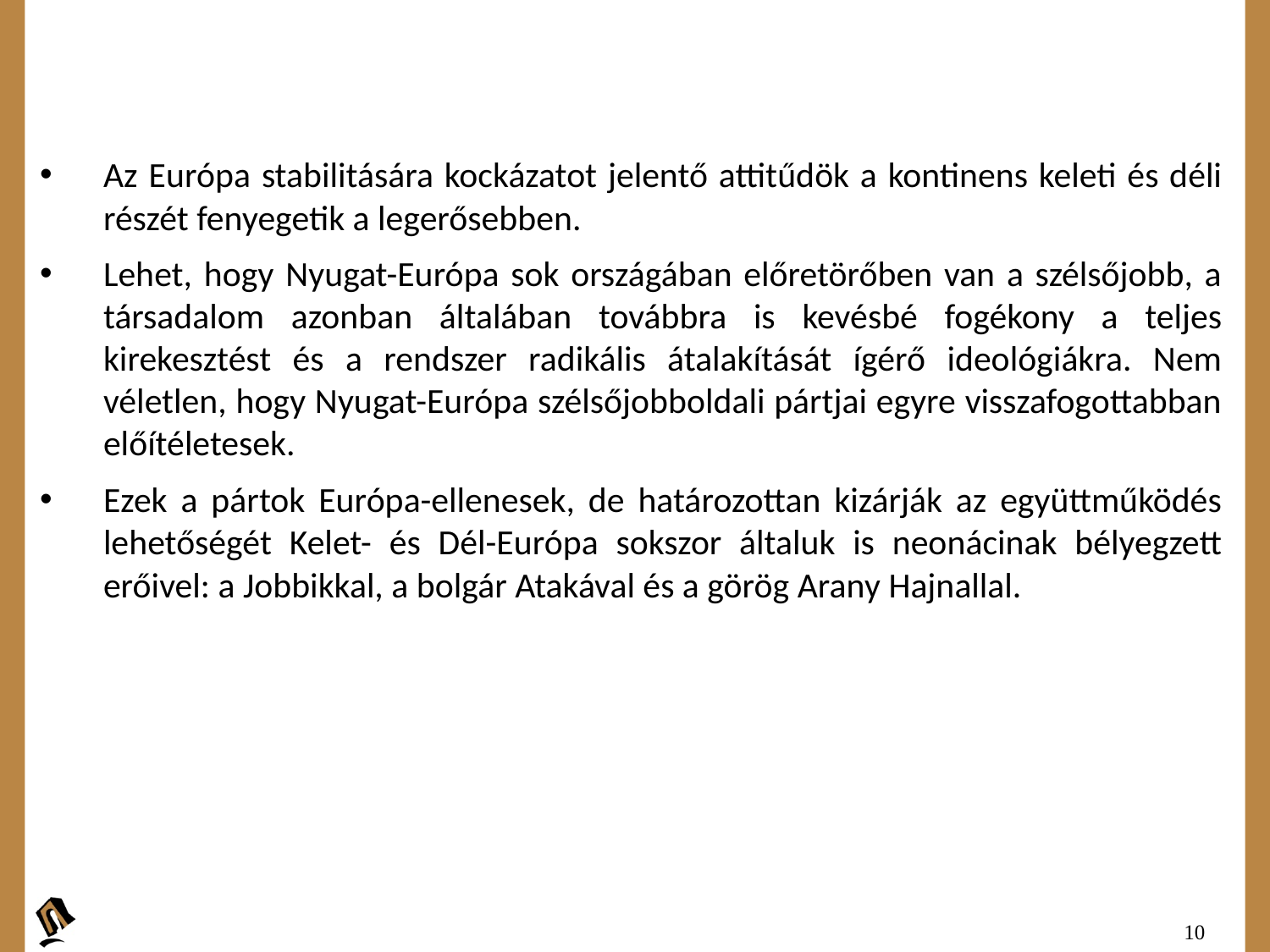

Az Európa stabilitására kockázatot jelentő attitűdök a kontinens keleti és déli részét fenyegetik a legerősebben.
Lehet, hogy Nyugat-Európa sok országában előretörőben van a szélsőjobb, a társadalom azonban általában továbbra is kevésbé fogékony a teljes kirekesztést és a rendszer radikális átalakítását ígérő ideológiákra. Nem véletlen, hogy Nyugat-Európa szélsőjobboldali pártjai egyre visszafogottabban előítéletesek.
Ezek a pártok Európa-ellenesek, de határozottan kizárják az együttműködés lehetőségét Kelet- és Dél-Európa sokszor általuk is neonácinak bélyegzett erőivel: a Jobbikkal, a bolgár Atakával és a görög Arany Hajnallal.